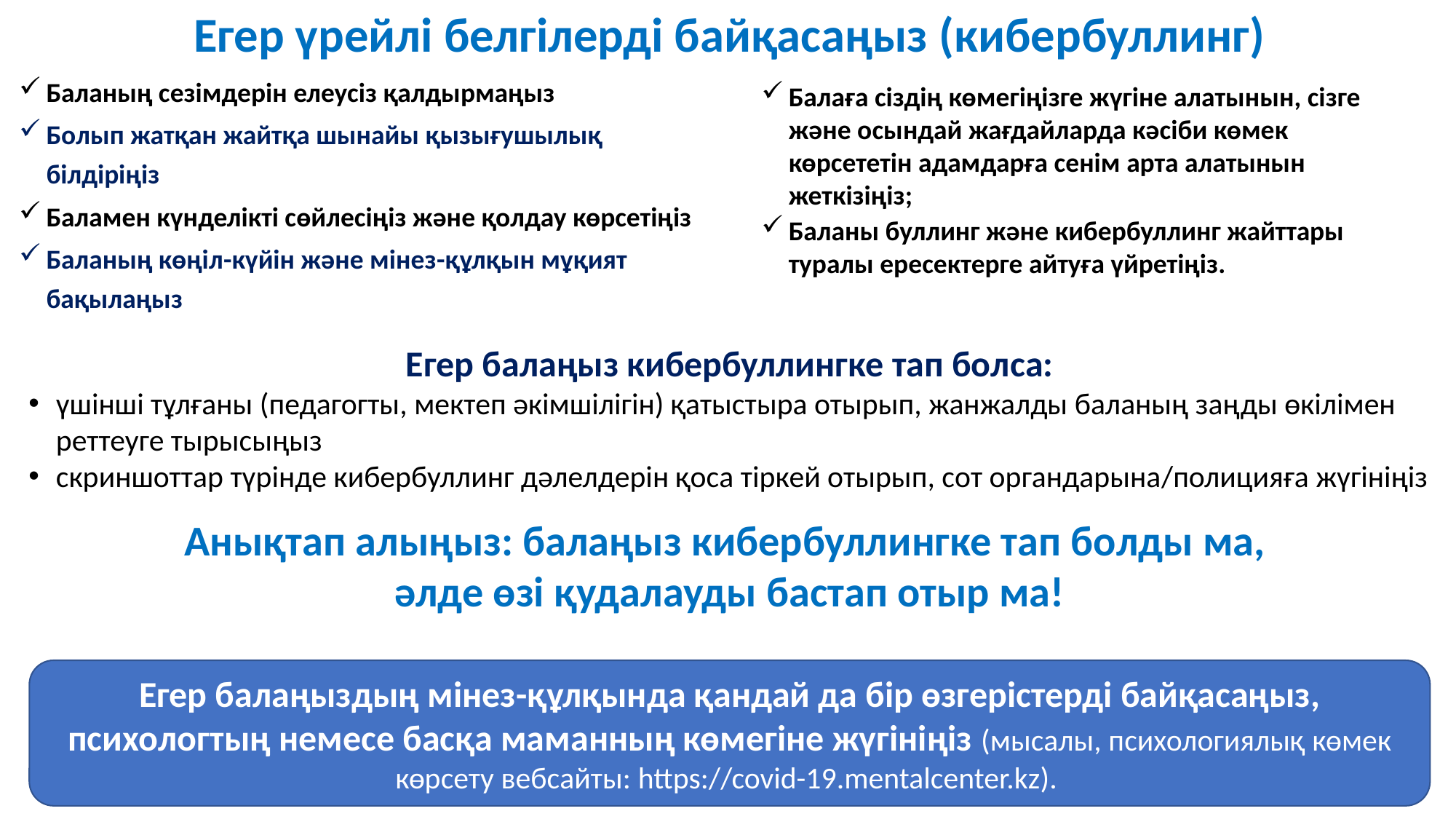

# Егер үрейлі белгілерді байқасаңыз (кибербуллинг)
Баланың сезімдерін елеусіз қалдырмаңыз
Болып жатқан жайтқа шынайы қызығушылық білдіріңіз
Баламен күнделікті сөйлесіңіз және қолдау көрсетіңіз
Баланың көңіл-күйін және мінез-құлқын мұқият бақылаңыз
Балаға сіздің көмегіңізге жүгіне алатынын, сізге және осындай жағдайларда кәсіби көмек көрсететін адамдарға сенім арта алатынын жеткізіңіз;
Баланы буллинг және кибербуллинг жайттары туралы ересектерге айтуға үйретіңіз.
Егер балаңыз кибербуллингке тап болса:
үшінші тұлғаны (педагогты, мектеп әкімшілігін) қатыстыра отырып, жанжалды баланың заңды өкілімен реттеуге тырысыңыз
скриншоттар түрінде кибербуллинг дәлелдерін қоса тіркей отырып, сот органдарына/полицияға жүгініңіз

Анықтап алыңыз: балаңыз кибербуллингке тап болды ма,
әлде өзі қудалауды бастап отыр ма!
Егер балаңыздың мінез-құлқында қандай да бір өзгерістерді байқасаңыз, психологтың немесе басқа маманның көмегіне жүгініңіз (мысалы, психологиялық көмек көрсету вебсайты: https://covid-19.mentalcenter.kz).